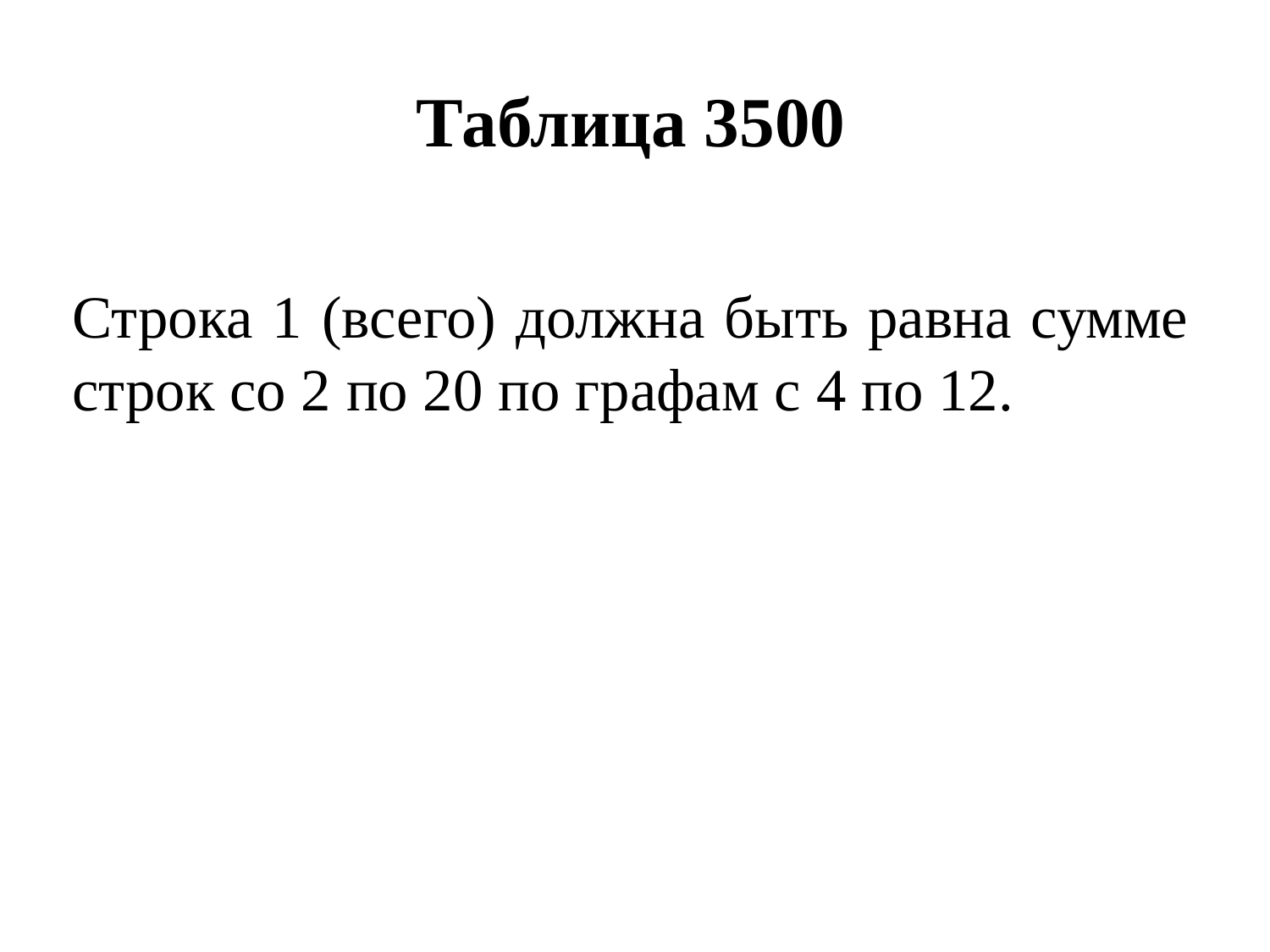

# Таблица 3500

Строка 1 (всего) должна быть равна сумме строк со 2 по 20 по графам с 4 по 12.